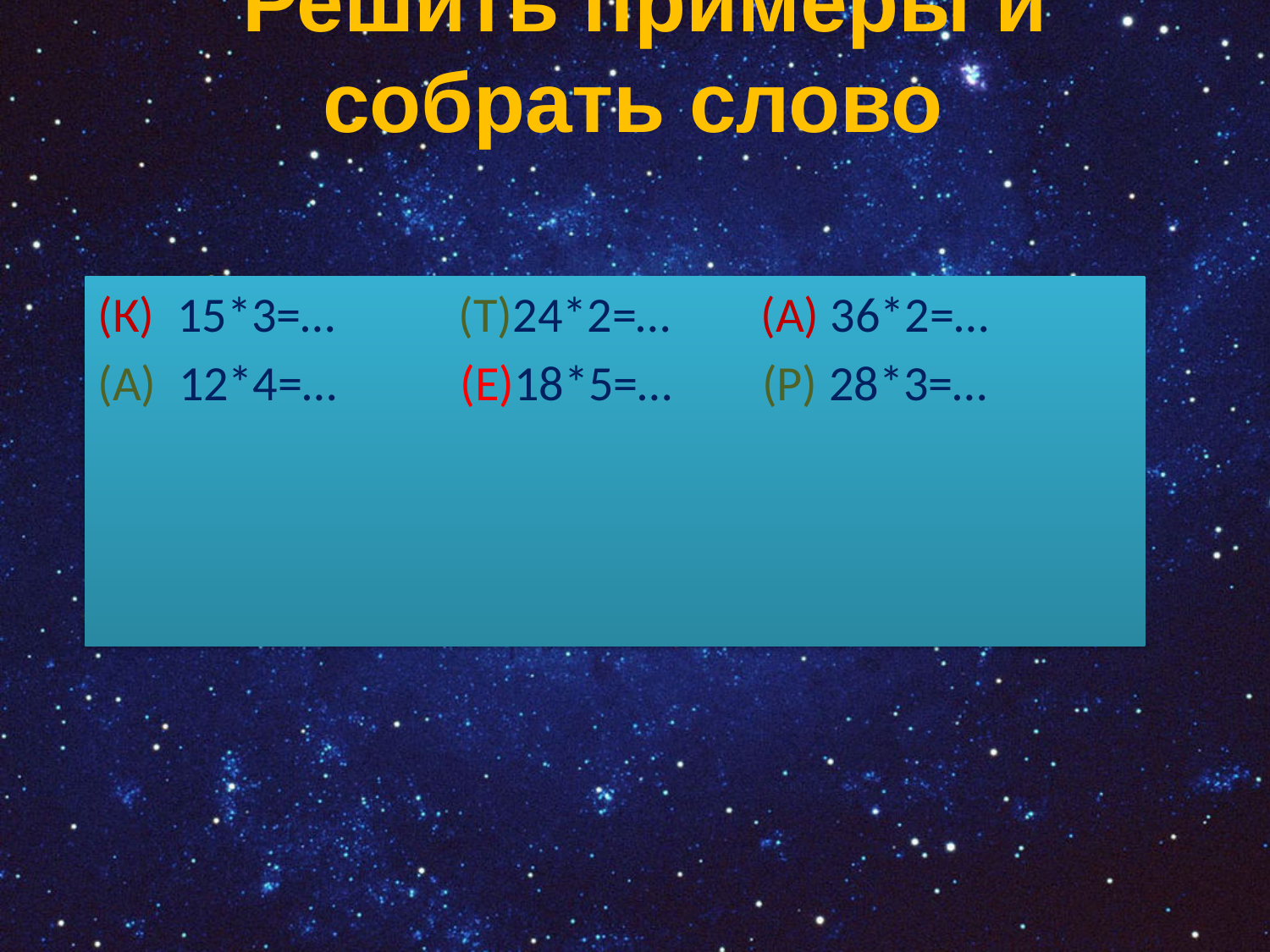

# Решить примеры и собрать слово
(К)  15*3=…           (Т)24*2=…        (А) 36*2=…
(А)  12*4=…           (Е)18*5=…        (Р) 28*3=…